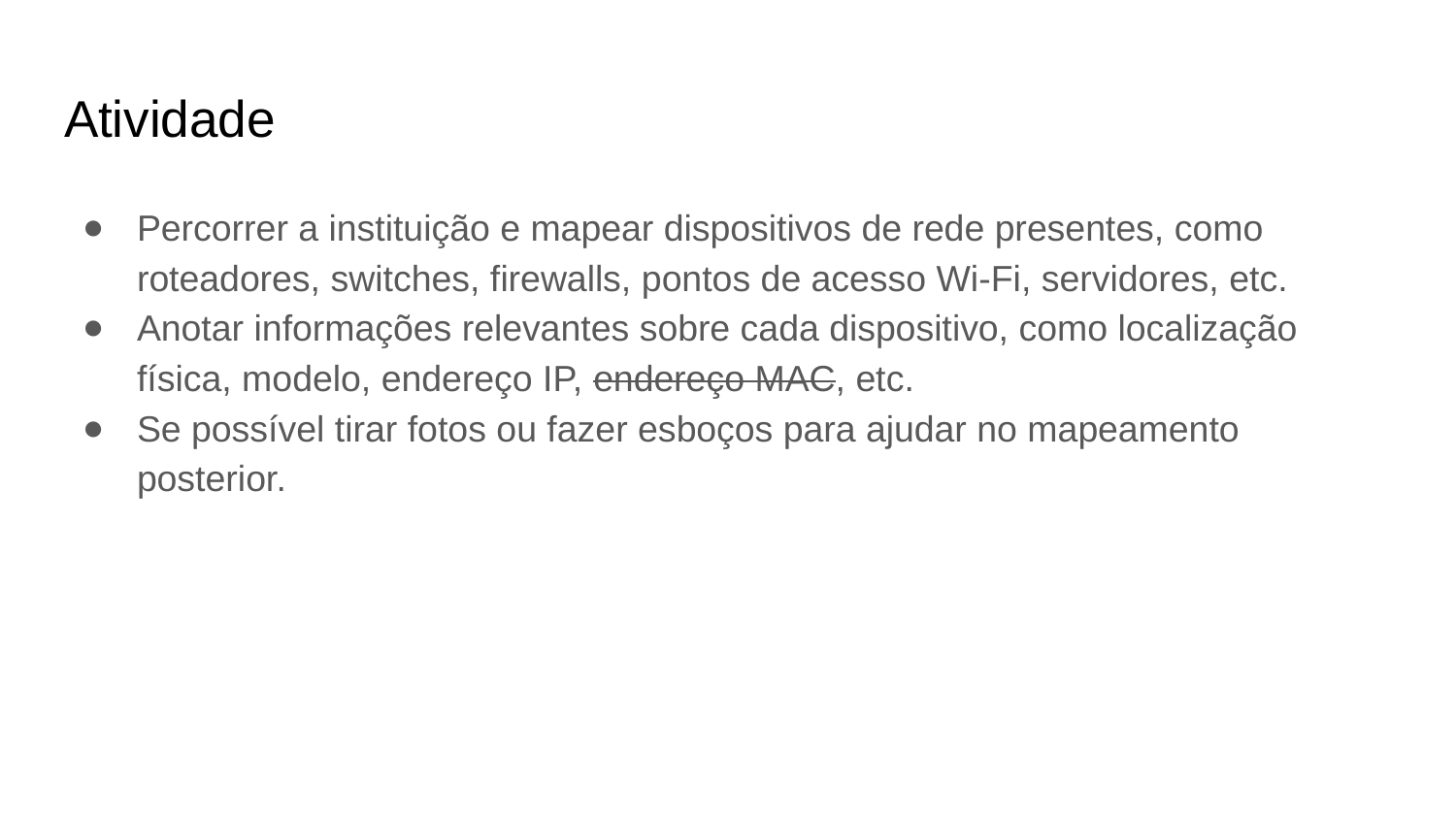

# Atividade
Percorrer a instituição e mapear dispositivos de rede presentes, como roteadores, switches, firewalls, pontos de acesso Wi-Fi, servidores, etc.
Anotar informações relevantes sobre cada dispositivo, como localização física, modelo, endereço IP, endereço MAC, etc.
Se possível tirar fotos ou fazer esboços para ajudar no mapeamento posterior.